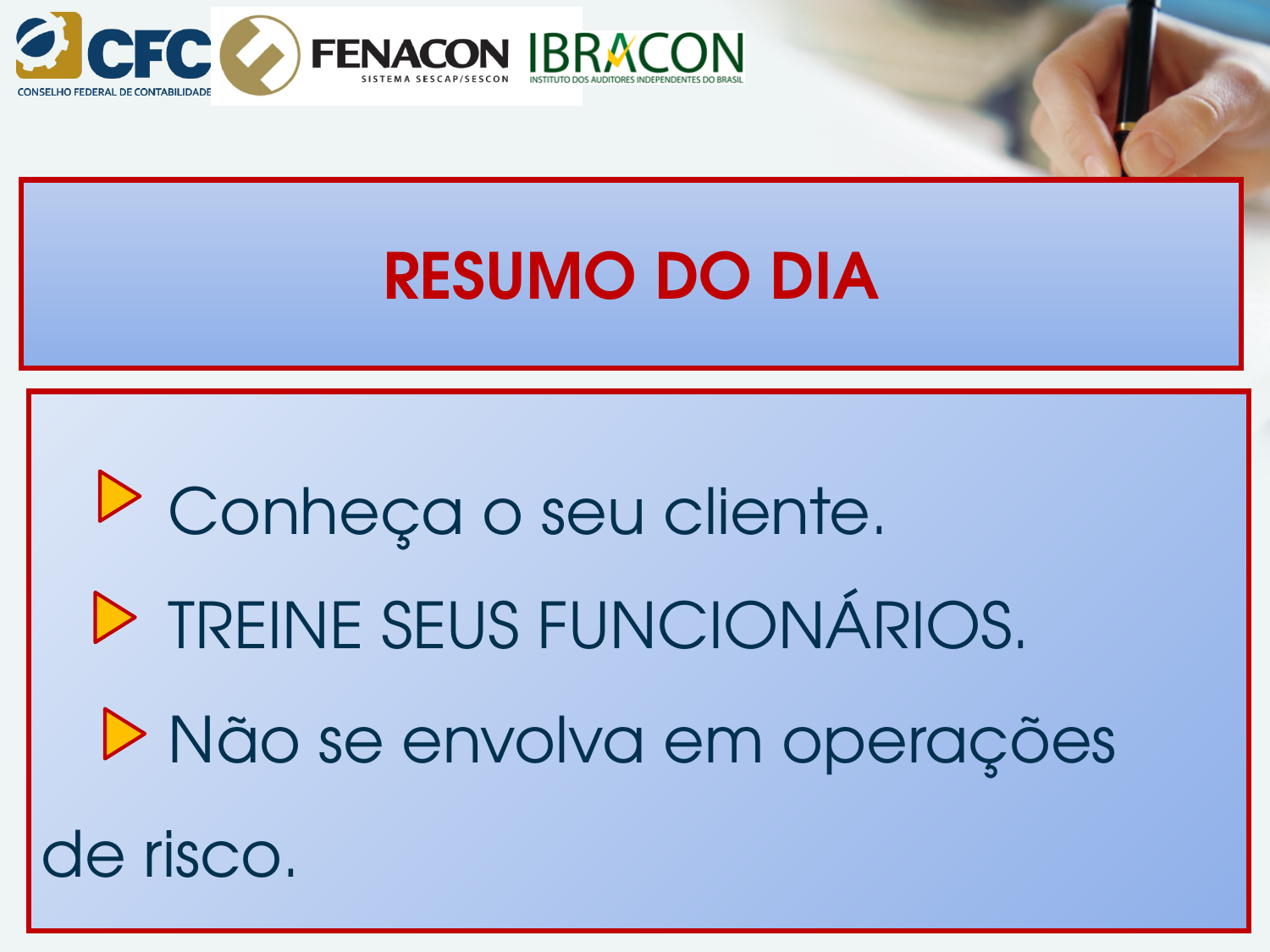

RESUMO DO DIA
# Conheça o seu cliente. TREINE SEUS FUNCIONÁRIOS. Não se envolva em operações 	de risco.